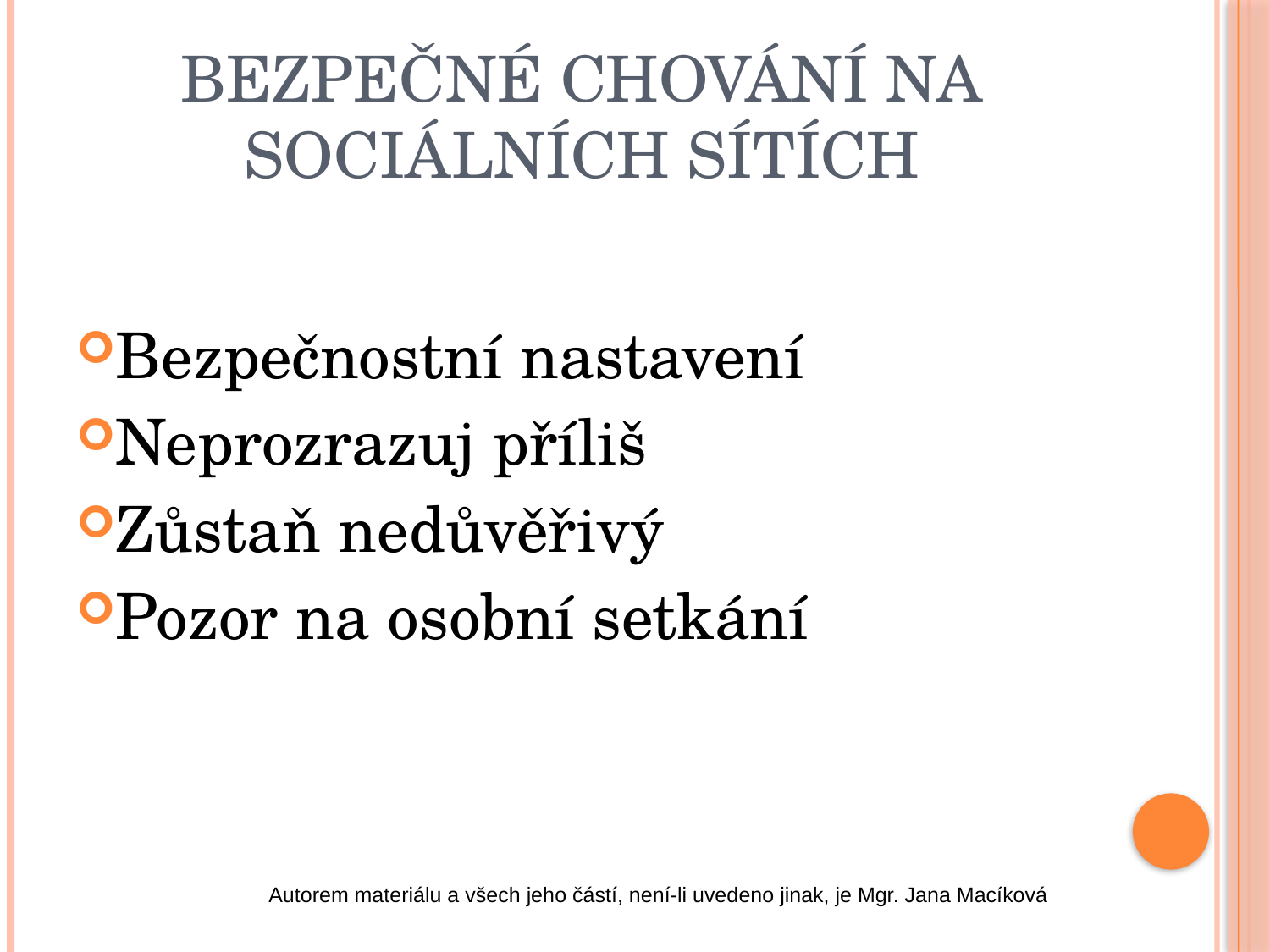

# BEZPEČNÉ CHOVÁNÍ NA SOCIÁLNÍCH SÍTÍCH

Bezpečnostní nastavení
Neprozrazuj příliš
Zůstaň nedůvěřivý
Pozor na osobní setkání

Autorem materiálu a všech jeho částí, není-li uvedeno jinak, je Mgr. Jana Macíková